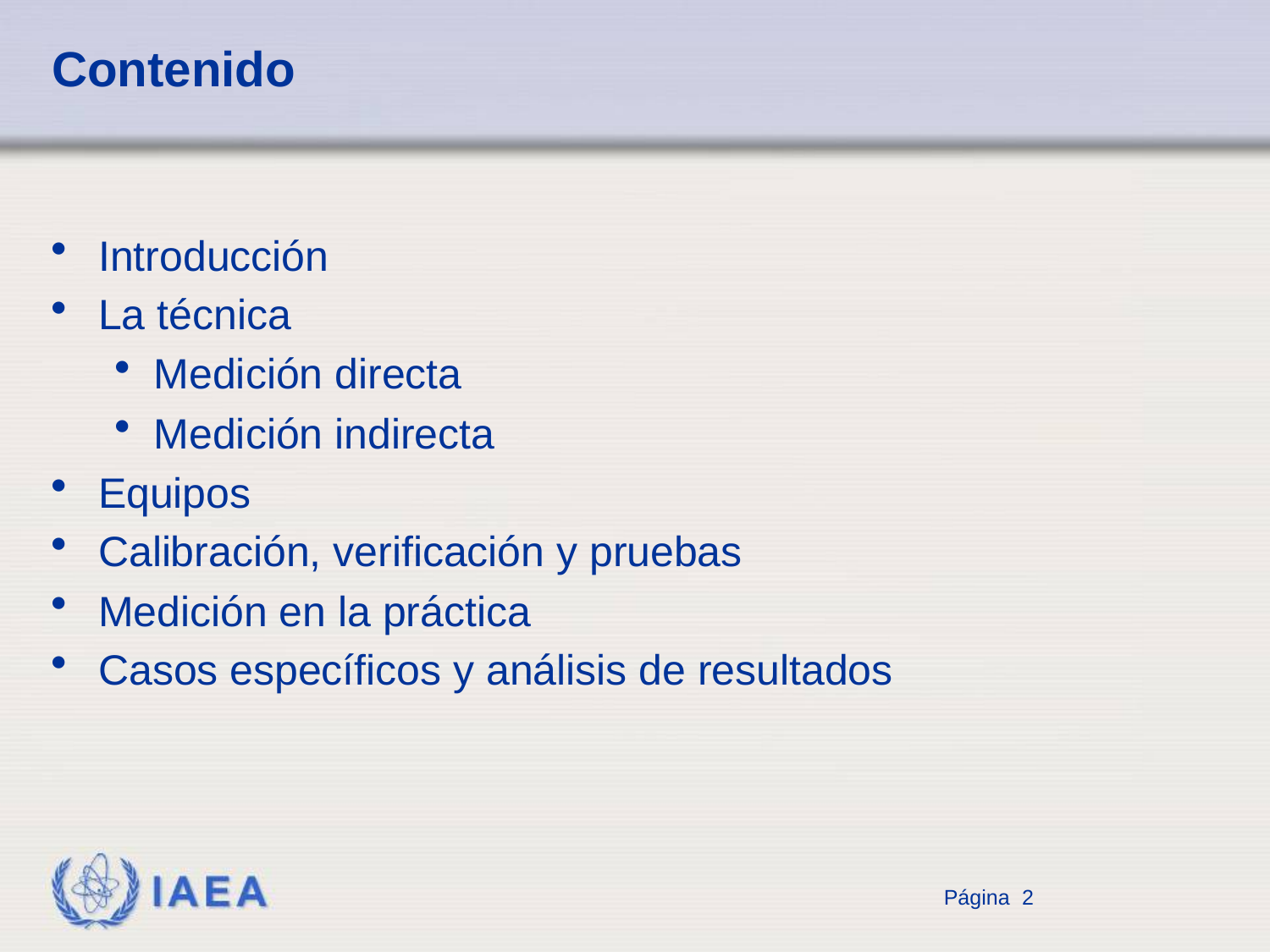

# Contenido
Introducción
La técnica
Medición directa
Medición indirecta
Equipos
Calibración, verificación y pruebas
Medición en la práctica
Casos específicos y análisis de resultados